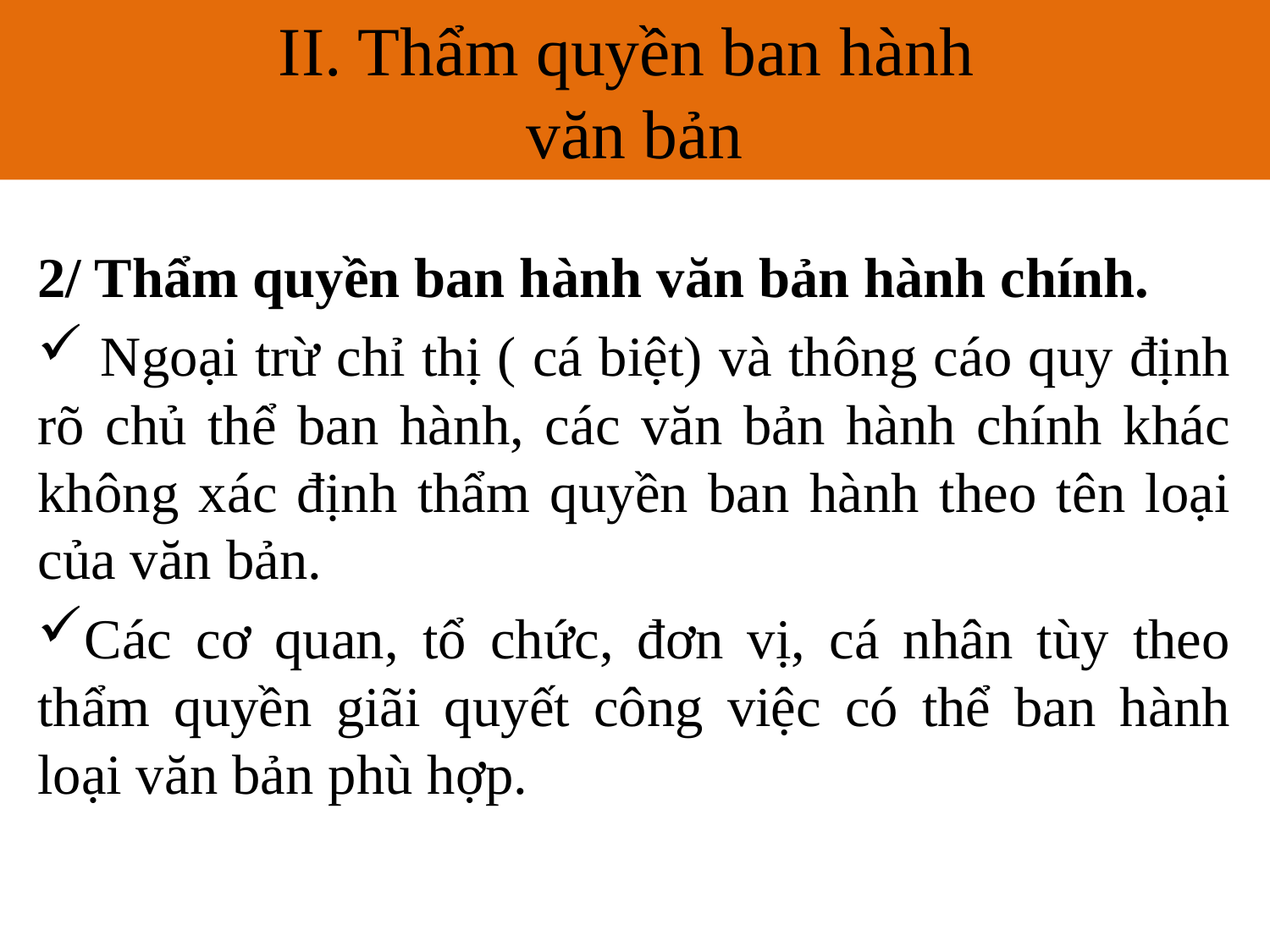

II. Thẩm quyền ban hành
văn bản
# II. Thẩm quyền ban hành văn bản
2/ Thẩm quyền ban hành văn bản hành chính.
 Ngoại trừ chỉ thị ( cá biệt) và thông cáo quy định rõ chủ thể ban hành, các văn bản hành chính khác không xác định thẩm quyền ban hành theo tên loại của văn bản.
Các cơ quan, tổ chức, đơn vị, cá nhân tùy theo thẩm quyền giãi quyết công việc có thể ban hành loại văn bản phù hợp.